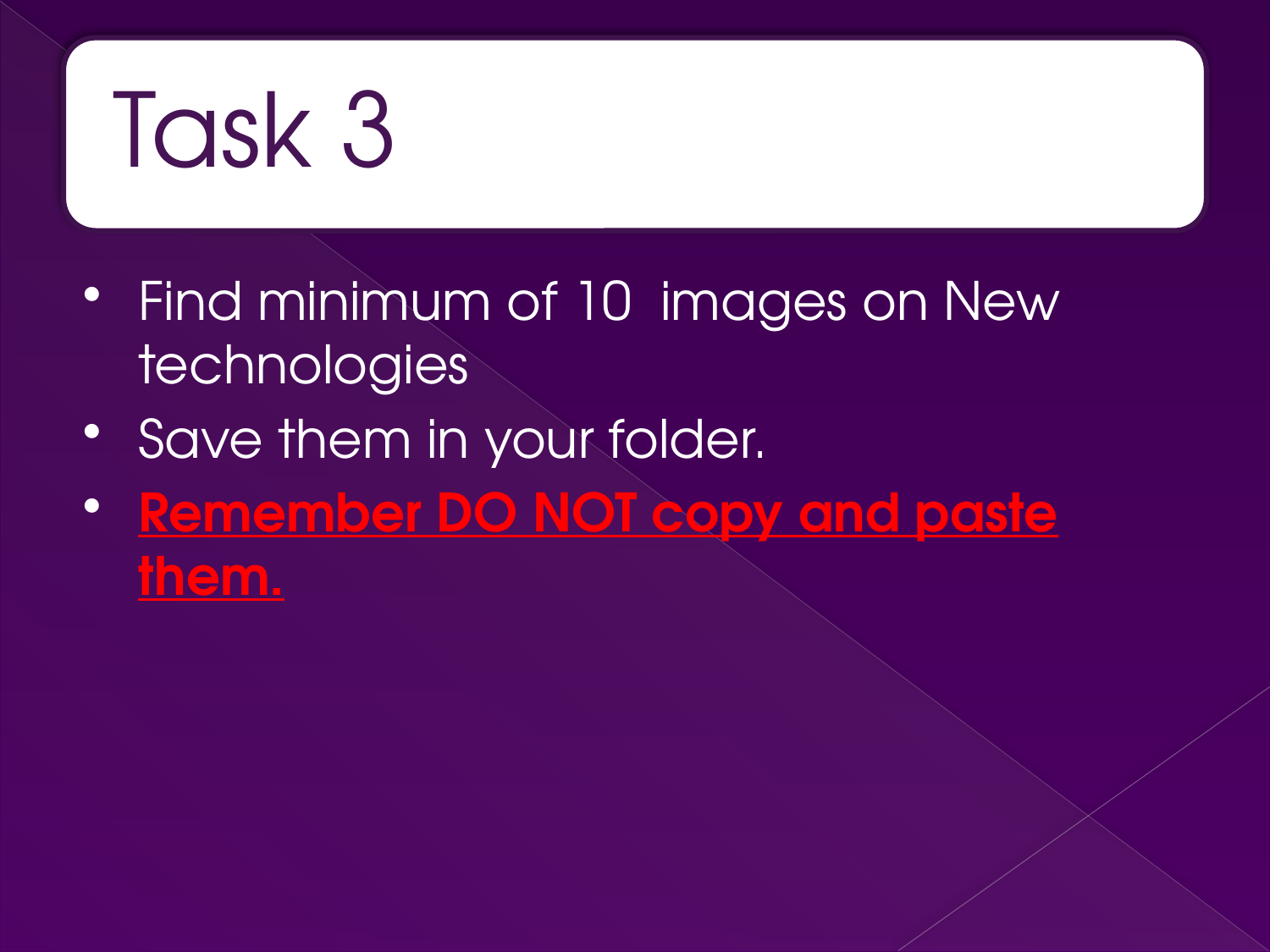

Task 3
Find minimum of 10  images on New technologies
Save them in your folder.
Remember DO NOT copy and paste them.